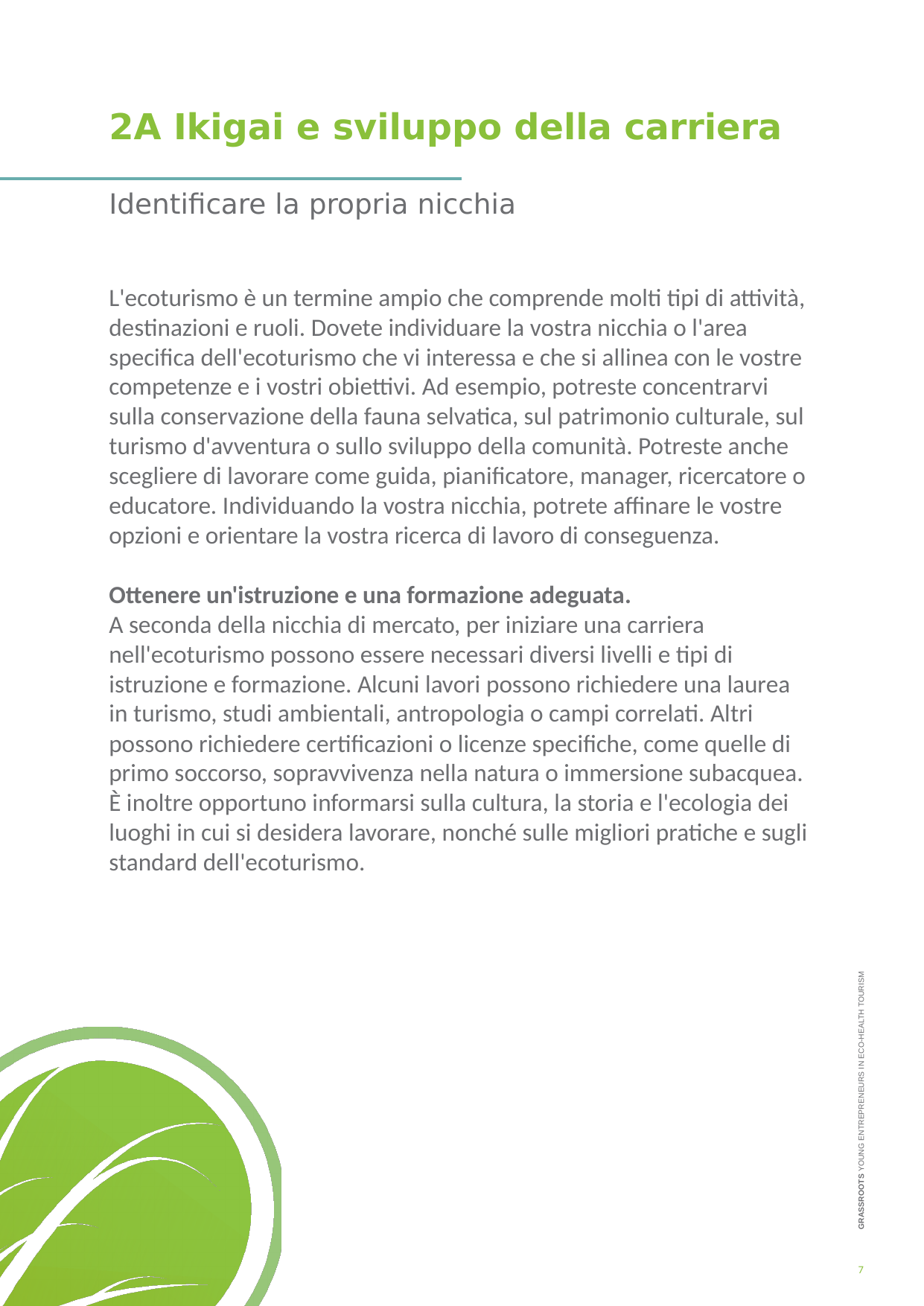

2A Ikigai e sviluppo della carriera
Identificare la propria nicchia

L'ecoturismo è un termine ampio che comprende molti tipi di attività, destinazioni e ruoli. Dovete individuare la vostra nicchia o l'area specifica dell'ecoturismo che vi interessa e che si allinea con le vostre competenze e i vostri obiettivi. Ad esempio, potreste concentrarvi sulla conservazione della fauna selvatica, sul patrimonio culturale, sul turismo d'avventura o sullo sviluppo della comunità. Potreste anche scegliere di lavorare come guida, pianificatore, manager, ricercatore o educatore. Individuando la vostra nicchia, potrete affinare le vostre opzioni e orientare la vostra ricerca di lavoro di conseguenza.
Ottenere un'istruzione e una formazione adeguata.
A seconda della nicchia di mercato, per iniziare una carriera nell'ecoturismo possono essere necessari diversi livelli e tipi di istruzione e formazione. Alcuni lavori possono richiedere una laurea in turismo, studi ambientali, antropologia o campi correlati. Altri possono richiedere certificazioni o licenze specifiche, come quelle di primo soccorso, sopravvivenza nella natura o immersione subacquea. È inoltre opportuno informarsi sulla cultura, la storia e l'ecologia dei luoghi in cui si desidera lavorare, nonché sulle migliori pratiche e sugli standard dell'ecoturismo.

7